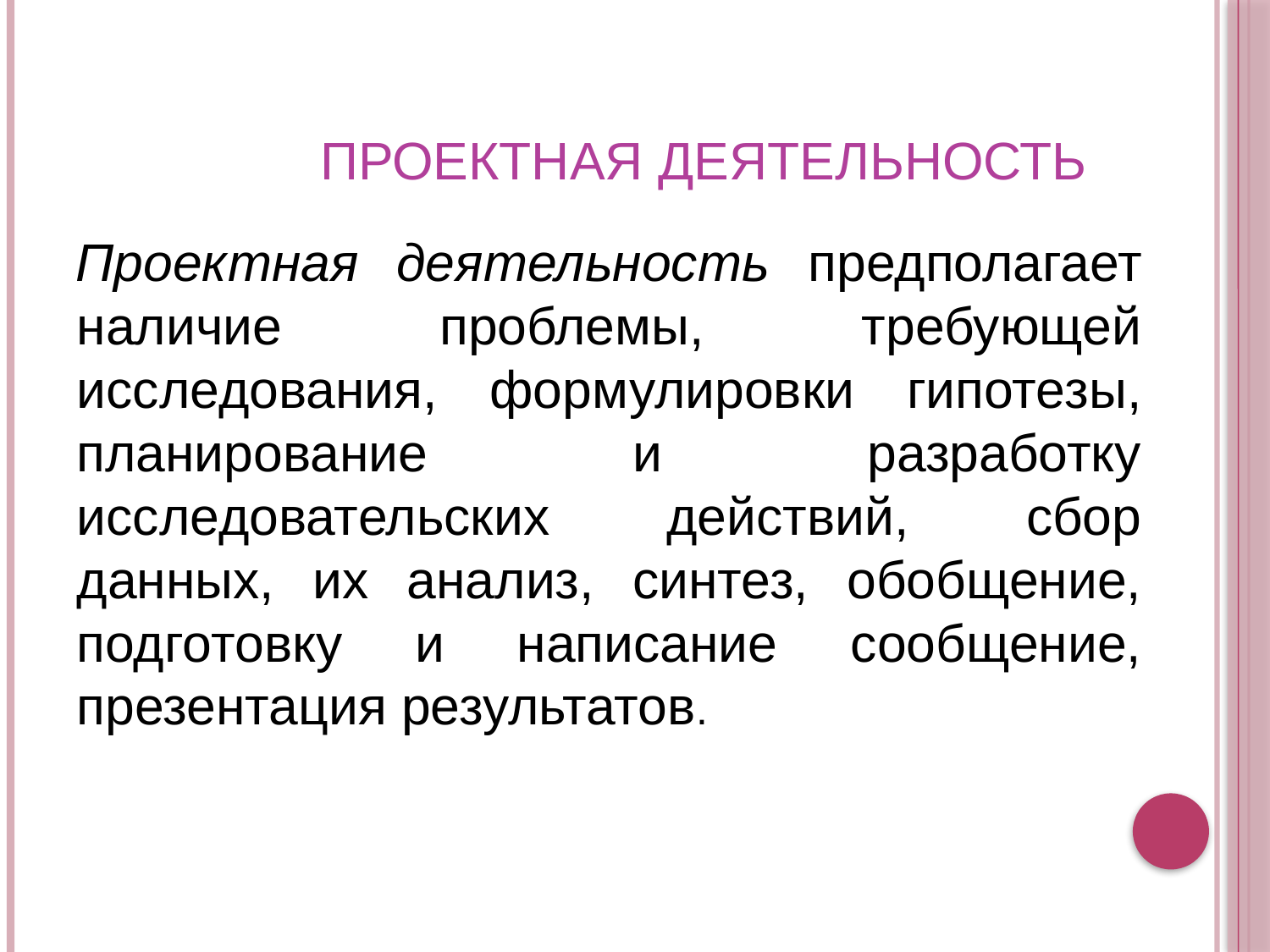

# ПРОЕКТНАЯ ДЕЯТЕЛЬНОСТЬ
Проектная деятельность предполагает наличие проблемы, требующей исследования, формулировки гипотезы, планирование и разработку исследовательских действий, сбор данных, их анализ, синтез, обобщение, подготовку и написание сообщение, презентация результатов.